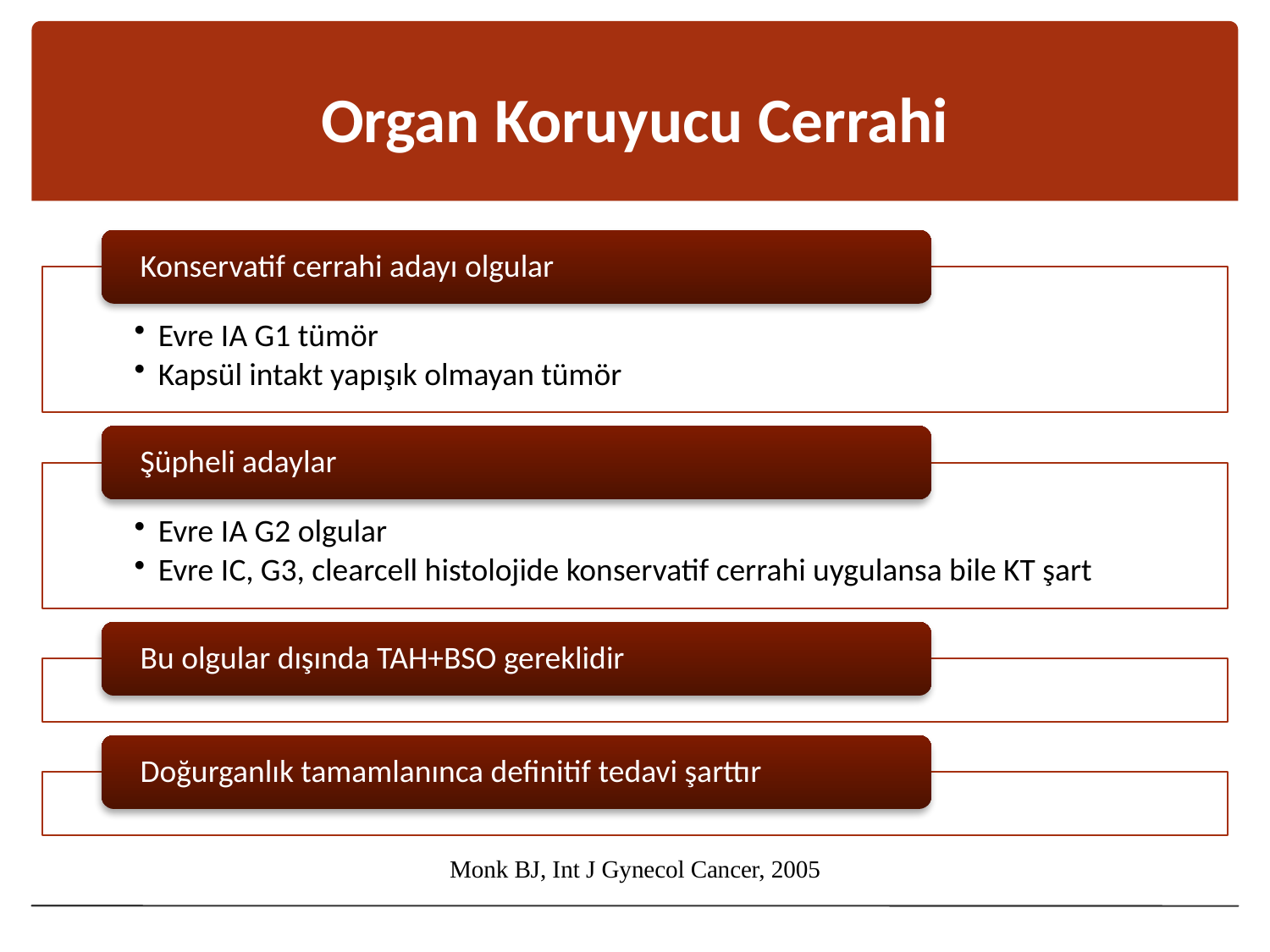

# Organ Koruyucu Cerrahi
Evre IA G1 tümör
Kapsül intakt yapışık olmayan tümör
Konservatif cerrahi adayı olgular
Evre IA G2 olgular
Evre IC, G3, clearcell histolojide konservatif cerrahi uygulansa bile KT şart
Şüpheli adaylar
Bu olgular dışında TAH+BSO gereklidir
Doğurganlık tamamlanınca definitif tedavi şarttır
Monk BJ, Int J Gynecol Cancer, 2005